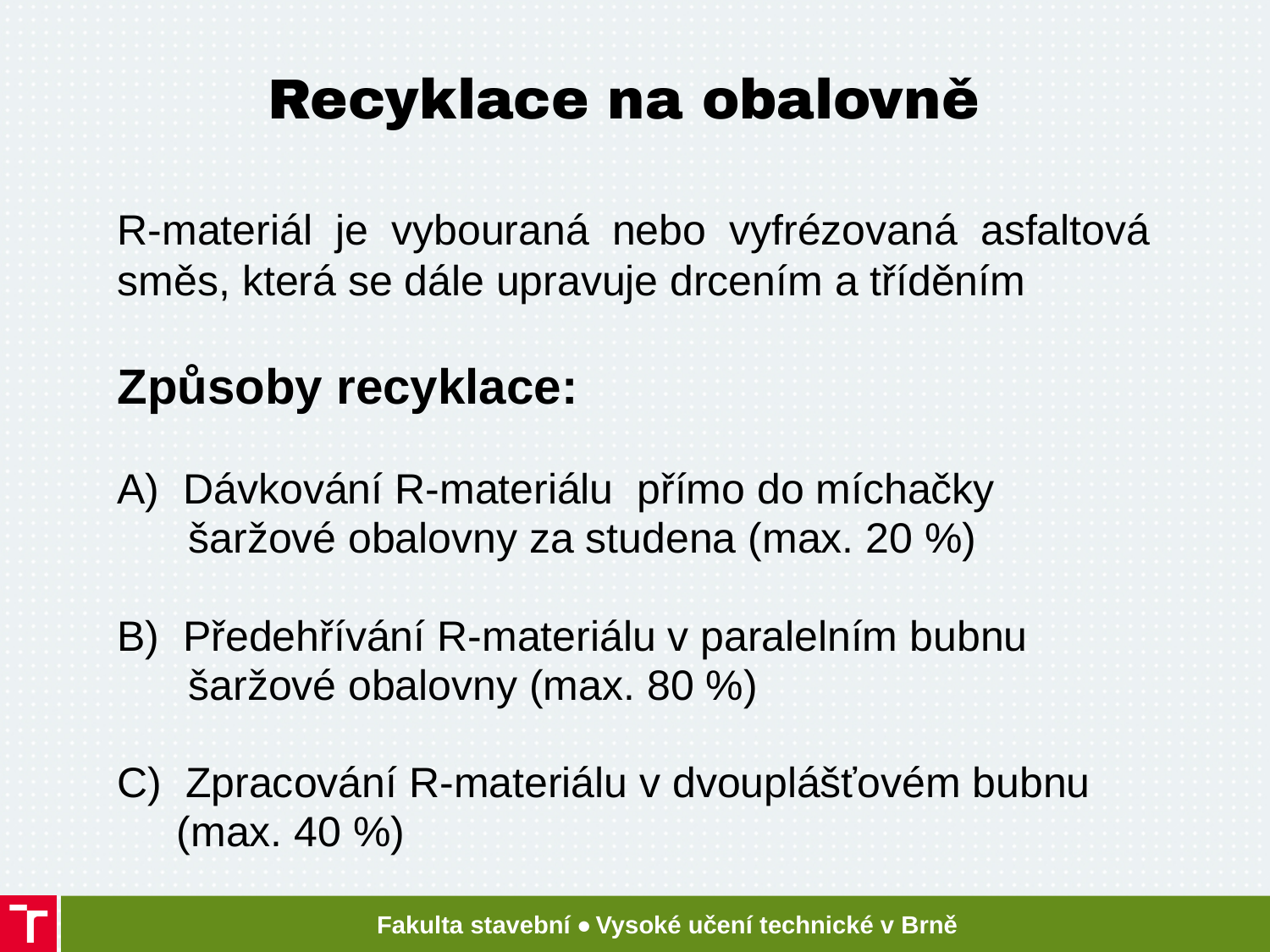

# Recyklace na obalovně
R-materiál je vybouraná nebo vyfrézovaná asfaltová směs, která se dále upravuje drcením a tříděním

Způsoby recyklace:

A)  Dávkování R-materiálu  přímo do míchačky
      šaržové obalovny za studena (max. 20 %)

B)  Předehřívání R-materiálu v paralelním bubnu
      šaržové obalovny (max. 80 %)

C)  Zpracování R-materiálu v dvouplášťovém bubnu
     (max. 40 %)